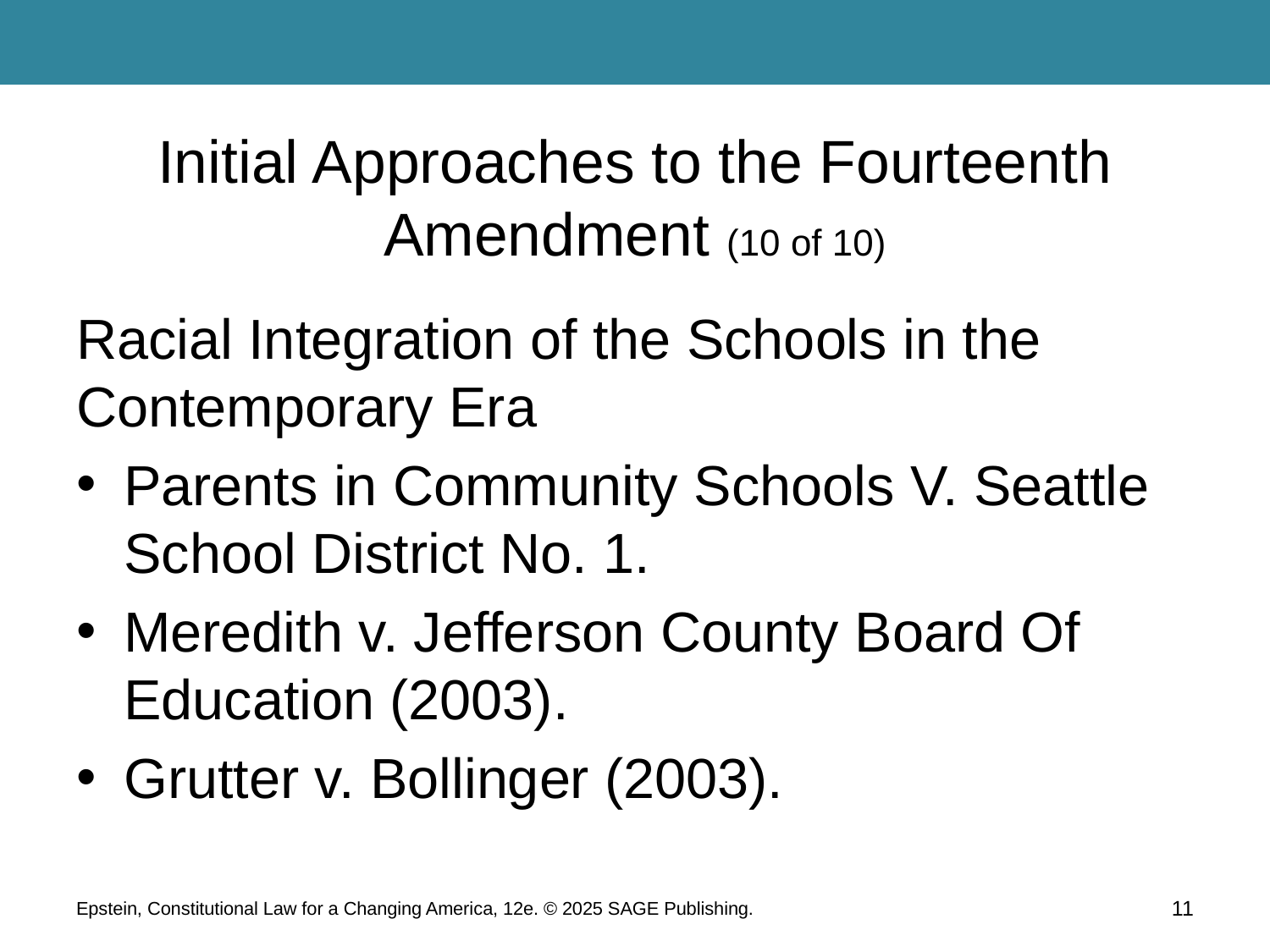

# Initial Approaches to the Fourteenth Amendment (10 of 10)
Racial Integration of the Schools in the Contemporary Era
Parents in Community Schools V. Seattle School District No. 1.
Meredith v. Jefferson County Board Of Education (2003).
Grutter v. Bollinger (2003).
Epstein, Constitutional Law for a Changing America, 12e. © 2025 SAGE Publishing.
11